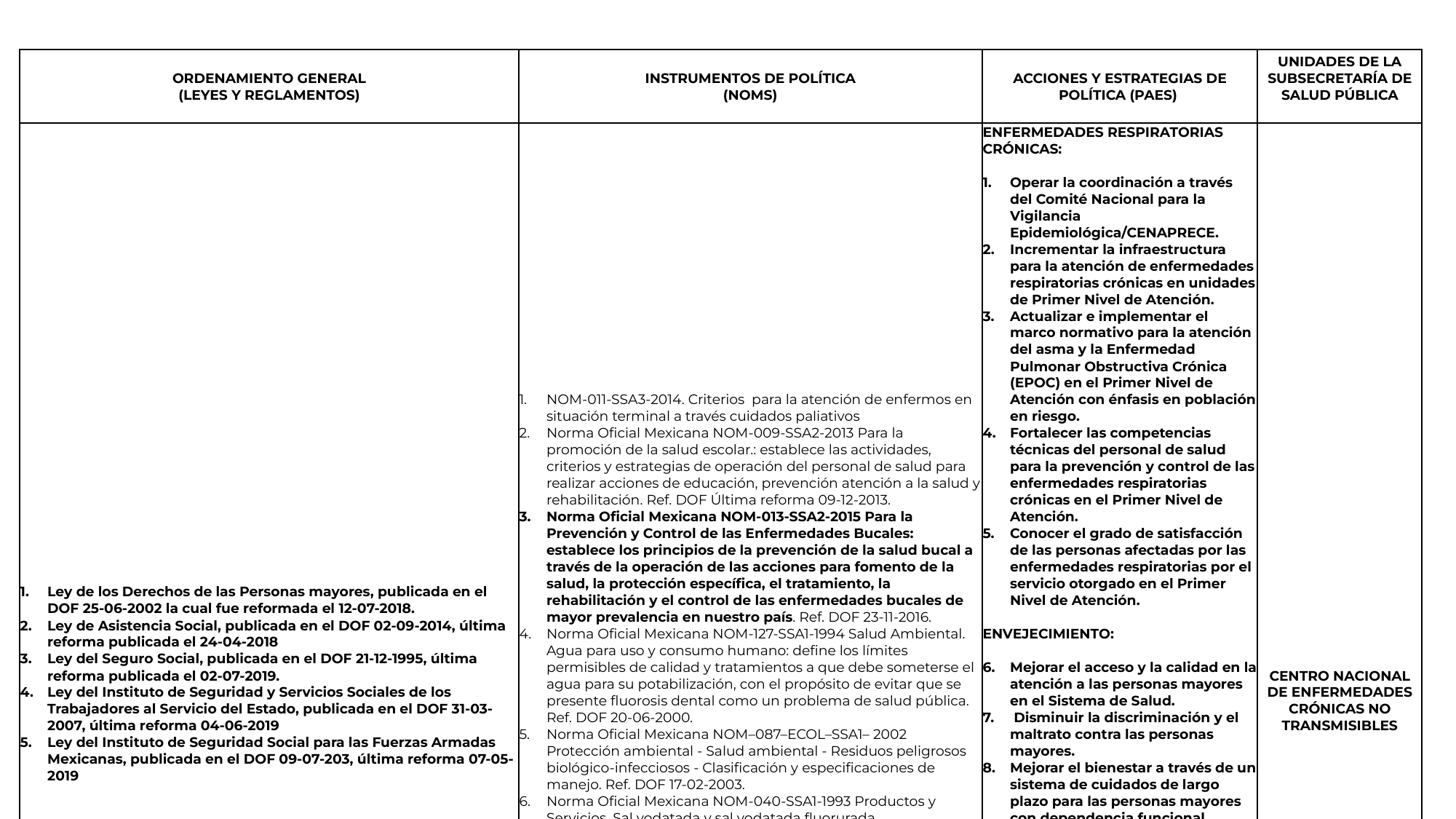

| ORDENAMIENTO GENERAL (LEYES Y REGLAMENTOS) | INSTRUMENTOS DE POLÍTICA (NOMS) | ACCIONES Y ESTRATEGIAS DE POLÍTICA (PAES) | UNIDADES DE LA SUBSECRETARÍA DE SALUD PÚBLICA |
| --- | --- | --- | --- |
| Ley de los Derechos de las Personas mayores, publicada en el DOF 25-06-2002 la cual fue reformada el 12-07-2018. Ley de Asistencia Social, publicada en el DOF 02-09-2014, última reforma publicada el 24-04-2018 Ley del Seguro Social, publicada en el DOF 21-12-1995, última reforma publicada el 02-07-2019. Ley del Instituto de Seguridad y Servicios Sociales de los Trabajadores al Servicio del Estado, publicada en el DOF 31-03-2007, última reforma 04-06-2019 Ley del Instituto de Seguridad Social para las Fuerzas Armadas Mexicanas, publicada en el DOF 09-07-203, última reforma 07-05-2019 | NOM-011-SSA3-2014. Criterios para la atención de enfermos en situación terminal a través cuidados paliativos Norma Oficial Mexicana NOM-009-SSA2-2013 Para la promoción de la salud escolar.: establece las actividades, criterios y estrategias de operación del personal de salud para realizar acciones de educación, prevención atención a la salud y rehabilitación. Ref. DOF Última reforma 09-12-2013. Norma Oficial Mexicana NOM-013-SSA2-2015 Para la Prevención y Control de las Enfermedades Bucales: establece los principios de la prevención de la salud bucal a través de la operación de las acciones para fomento de la salud, la protección específica, el tratamiento, la rehabilitación y el control de las enfermedades bucales de mayor prevalencia en nuestro país. Ref. DOF 23-11-2016. Norma Oficial Mexicana NOM-127-SSA1-1994 Salud Ambiental. Agua para uso y consumo humano: define los límites permisibles de calidad y tratamientos a que debe someterse el agua para su potabilización, con el propósito de evitar que se presente fluorosis dental como un problema de salud pública. Ref. DOF 20-06-2000. Norma Oficial Mexicana NOM–087–ECOL–SSA1– 2002 Protección ambiental - Salud ambiental - Residuos peligrosos biológico-infecciosos - Clasificación y especificaciones de manejo. Ref. DOF 17-02-2003. Norma Oficial Mexicana NOM-040-SSA1-1993 Productos y Servicios. Sal yodatada y sal yodatada fluorurada. Especificaciones sanitarias: establece los rangos de adición de fluoruro en la sal de consumo humano y determina las zonas donde debe distribuirse. Ref. DOF Última reforma 26-12-2012. Norma Oficial Mexicana NOM-036–SSA2-2012 Para la prevención y control de enfermedades. Aplicación de vacunas, toxoides, sueros, antitoxina, e inmunoglobulinas en el humano: establece la aplicación y frecuencia de estas medidas de protección específica para el odontólogo. Ref. DOF 28-09-2012. NOM-048-SSA2-2017, Para la prevención, detección, diagnóstico, tratamiento, vigilancia epidemiológica y promoción de la salud sobre el crecimiento prostático benigno (hiperplasia de la próstata) y cáncer de próstata (tumor maligno de la próstata). | ENFERMEDADES RESPIRATORIAS CRÓNICAS: Operar la coordinación a través del Comité Nacional para la Vigilancia Epidemiológica/CENAPRECE. Incrementar la infraestructura para la atención de enfermedades respiratorias crónicas en unidades de Primer Nivel de Atención. Actualizar e implementar el marco normativo para la atención del asma y la Enfermedad Pulmonar Obstructiva Crónica (EPOC) en el Primer Nivel de Atención con énfasis en población en riesgo. Fortalecer las competencias técnicas del personal de salud para la prevención y control de las enfermedades respiratorias crónicas en el Primer Nivel de Atención. Conocer el grado de satisfacción de las personas afectadas por las enfermedades respiratorias por el servicio otorgado en el Primer Nivel de Atención. ENVEJECIMIENTO: Mejorar el acceso y la calidad en la atención a las personas mayores en el Sistema de Salud. Disminuir la discriminación y el maltrato contra las personas mayores. Mejorar el bienestar a través de un sistema de cuidados de largo plazo para las personas mayores con dependencia funcional. SALUD BUCAL: Establecer un modelo de salud integral de promoción, prevención y atención estomatológica, a través del trabajo intersectorial para todos los grupos, priorizando aquellos en situación de vulnerabilidad. Fortalecer acciones de promoción, prevención y protección específica para mantener la salud bucal en la población. Ampliar la cobertura de atención estomatológica en los servicios de salud. Actualizar, colaborar y difundir el marco normativo para regular la práctica odontológica. Fortalecer la capacitación técnica y gerencial del personal de salud bucal para elevar la calidad de la atención estomatológica. Mejorar el desempeño y productividad de los Servicios de Salud Estomatológicos. | CENTRO NACIONAL DE ENFERMEDADES CRÓNICAS NO TRANSMISIBLES |